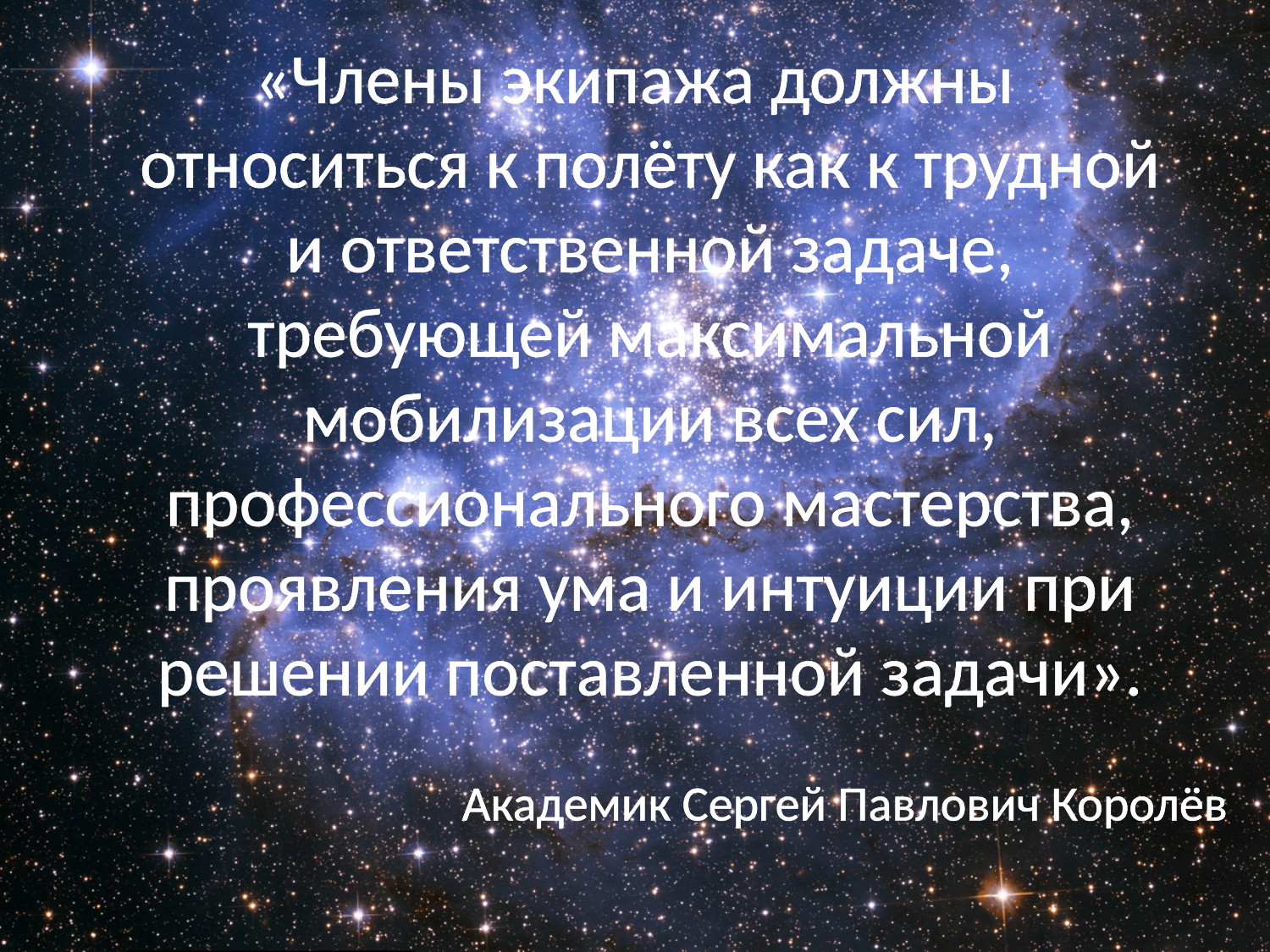

«Члены экипажа должны относиться к полёту как к трудной и ответственной задаче, требующей максимальной мобилизации всех сил, профессионального мастерства, проявления ума и интуиции при решении поставленной задачи».
# Академик Сергей Павлович Королёв